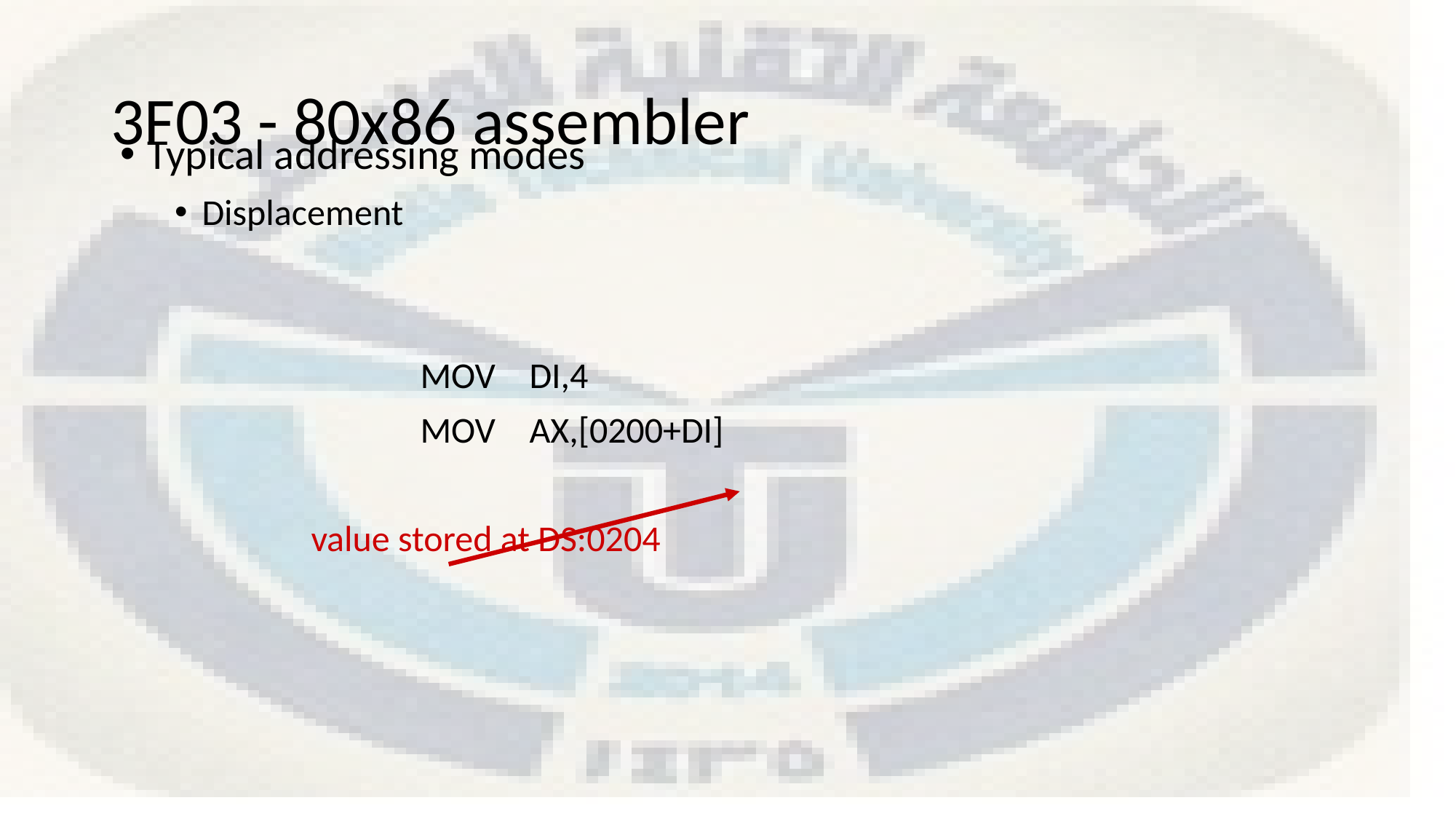

# 3F03 - 80x86 assembler
Typical addressing modes
Displacement

			MOV	DI,4
			MOV	AX,[0200+DI]

		value stored at DS:0204